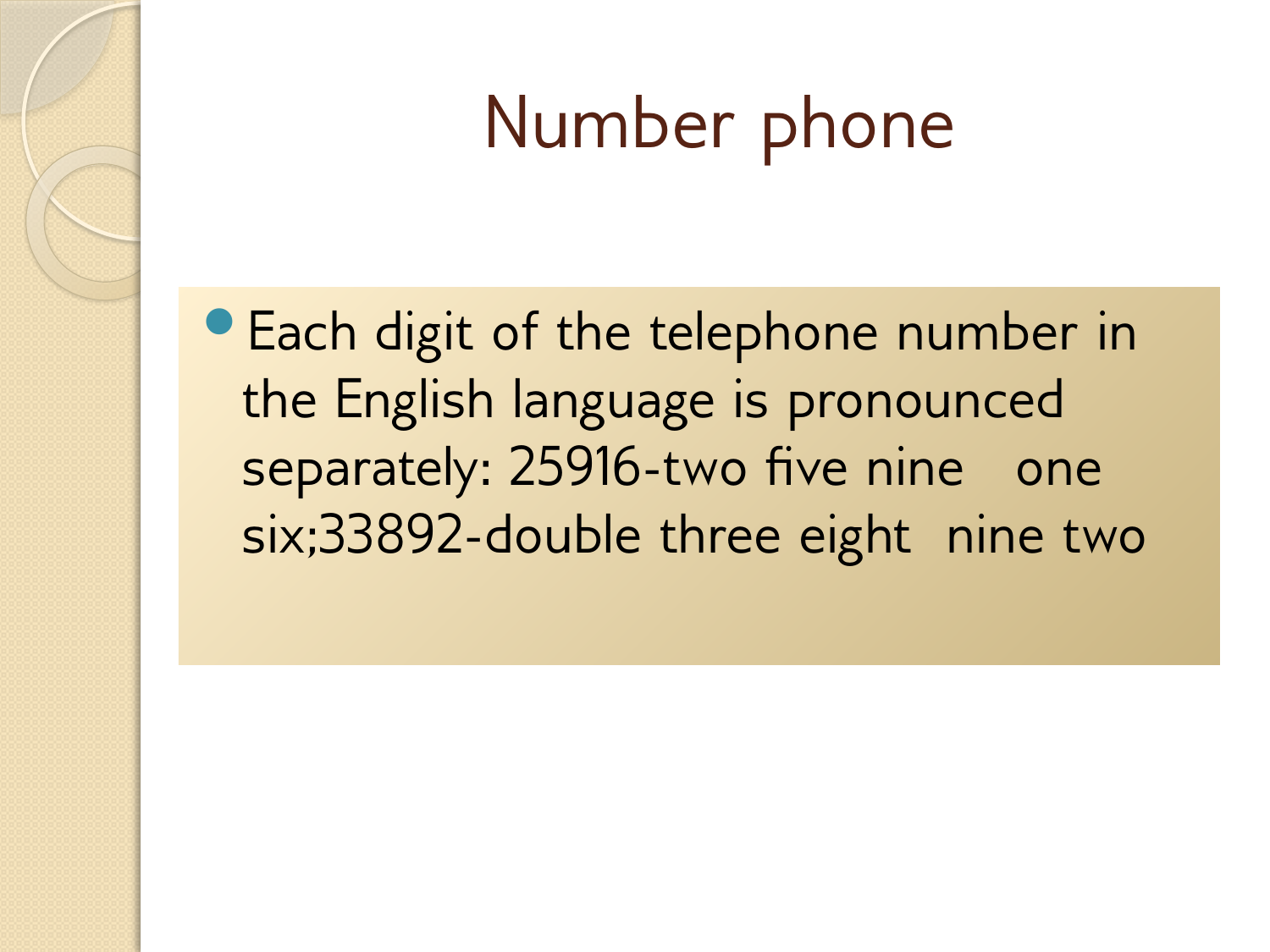

# Number phone
Each digit of the telephone number in the English language is pronounced separately: 25916-two five nine   one six;33892-double three eight  nine two